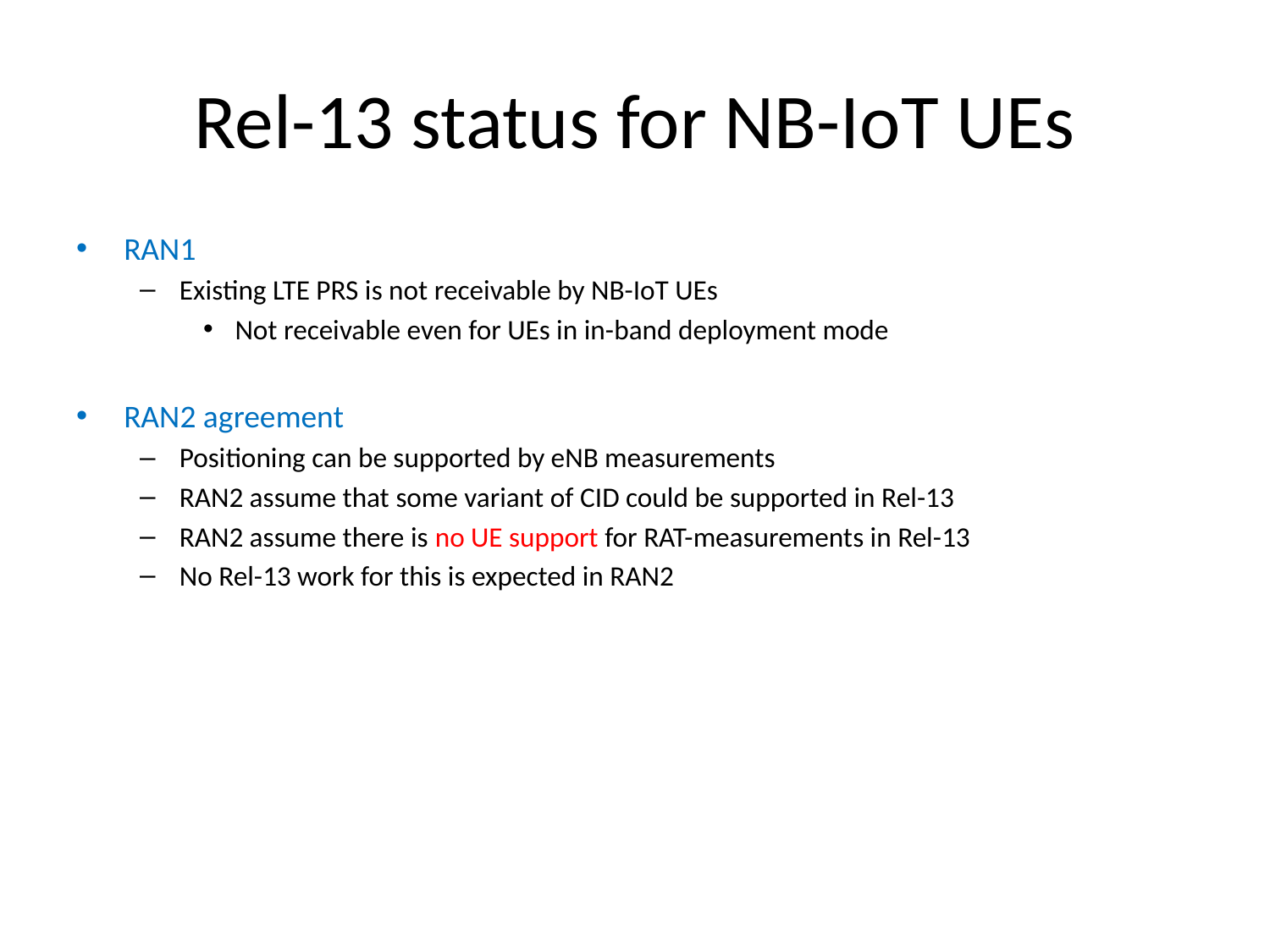

# Rel-13 status for NB-IoT UEs
RAN1
Existing LTE PRS is not receivable by NB-IoT UEs
Not receivable even for UEs in in-band deployment mode

RAN2 agreement
Positioning can be supported by eNB measurements
RAN2 assume that some variant of CID could be supported in Rel-13
RAN2 assume there is no UE support for RAT-measurements in Rel-13
No Rel-13 work for this is expected in RAN2